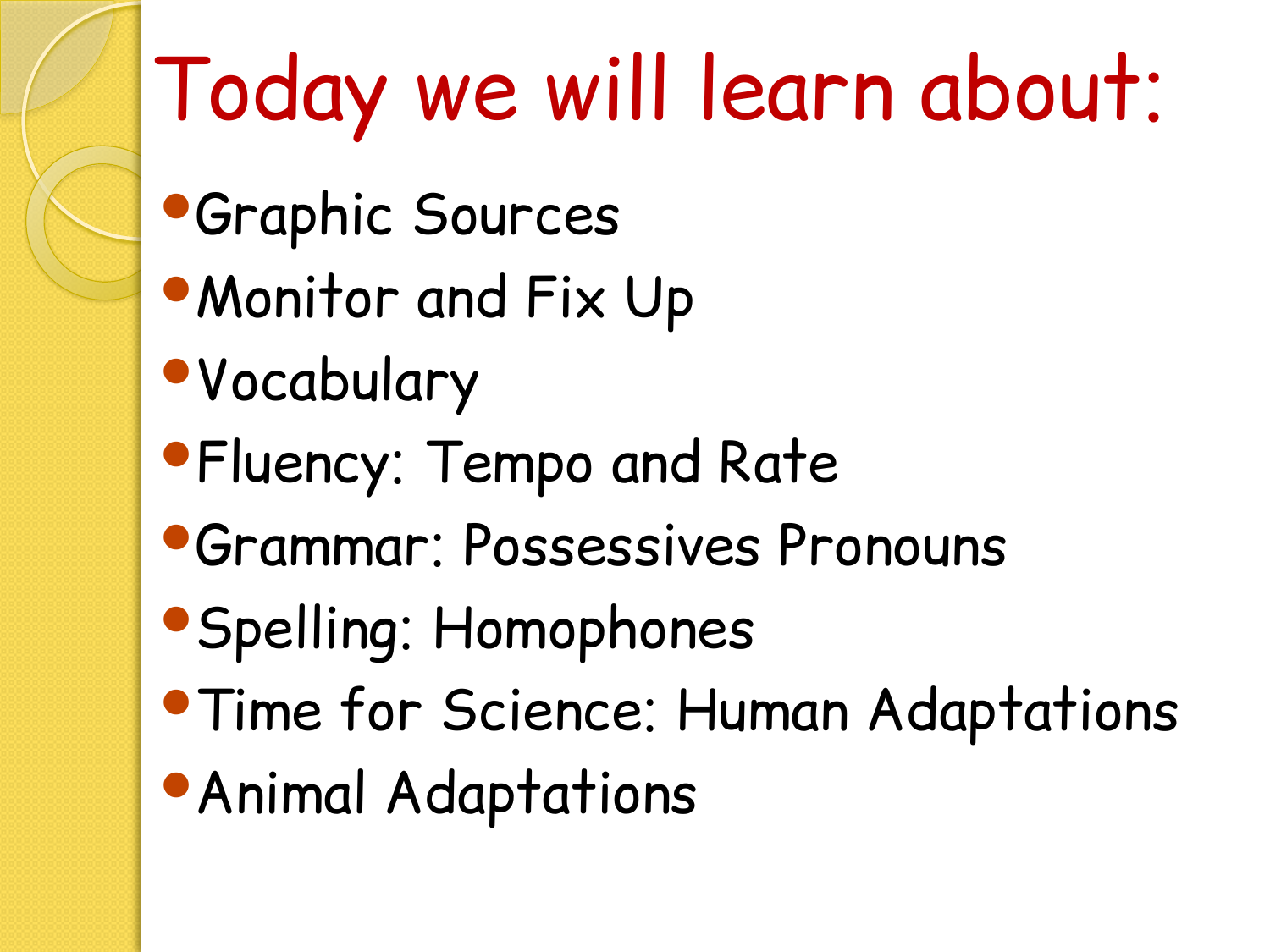

# Today we will learn about:
Graphic Sources
Monitor and Fix Up
Vocabulary
Fluency: Tempo and Rate
Grammar: Possessives Pronouns
Spelling: Homophones
Time for Science: Human Adaptations
Animal Adaptations